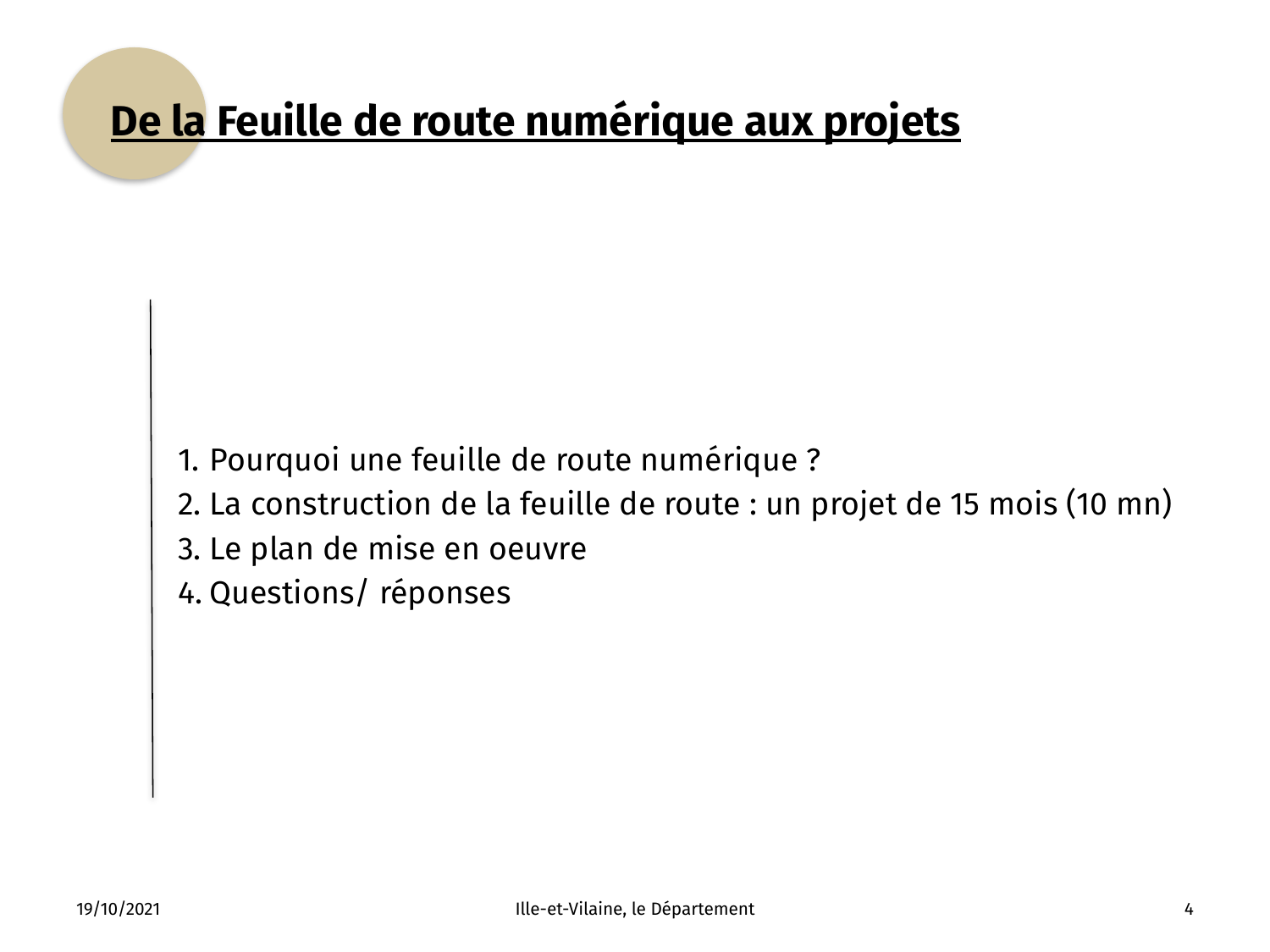

# De la Feuille de route numérique aux projets

Pourquoi une feuille de route numérique ?
La construction de la feuille de route : un projet de 15 mois (10 mn)
Le plan de mise en oeuvre
Questions/ réponses
19/10/2021
Ille-et-Vilaine, le Département
4